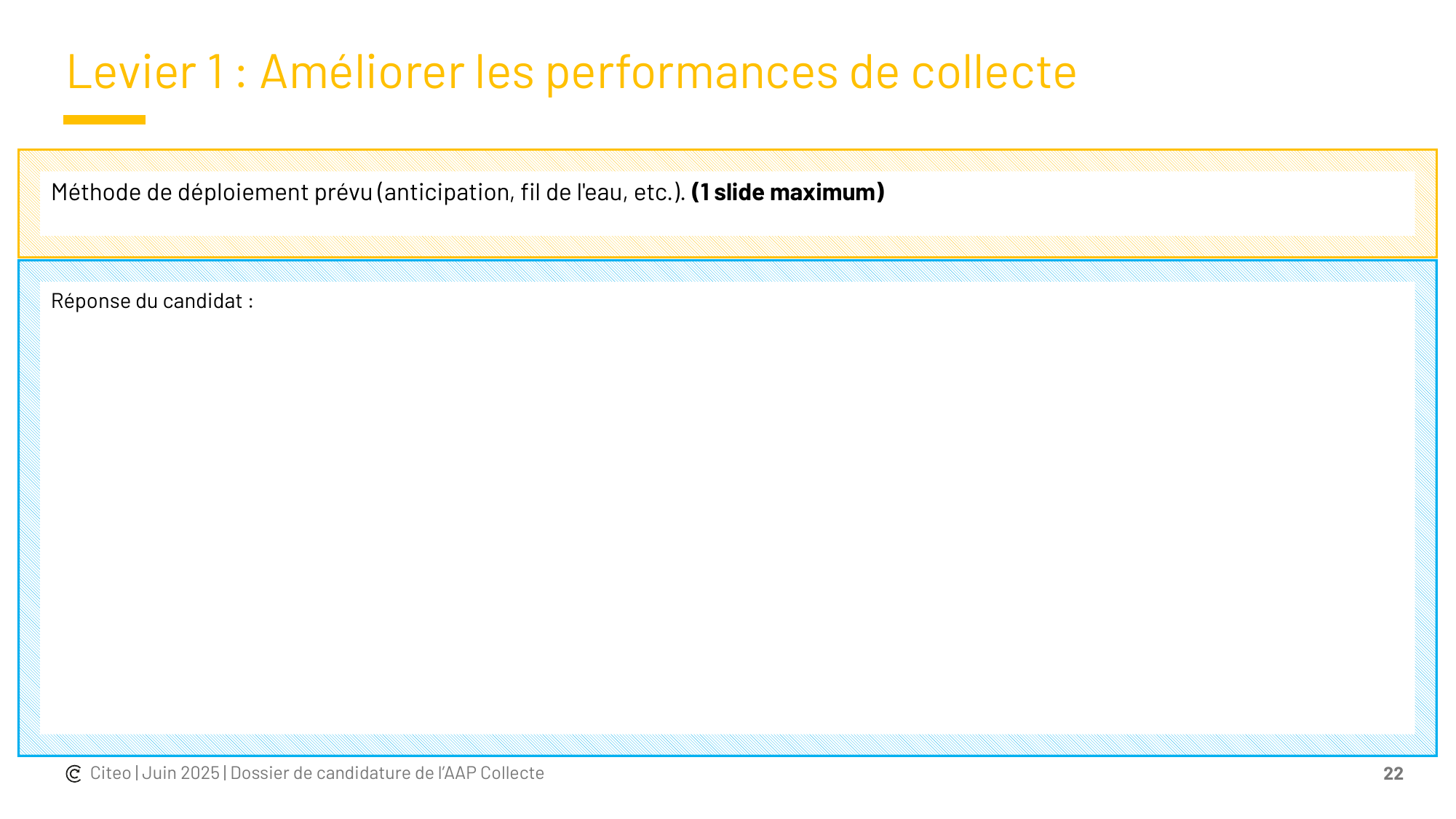

# Levier 1 : Améliorer les performances de collecte

Méthode de déploiement prévu (anticipation, fil de l'eau, etc.). (1 slide maximum)

Réponse du candidat :

Citeo | Juin 2025 | Dossier de candidature de l’AAP Collecte
22